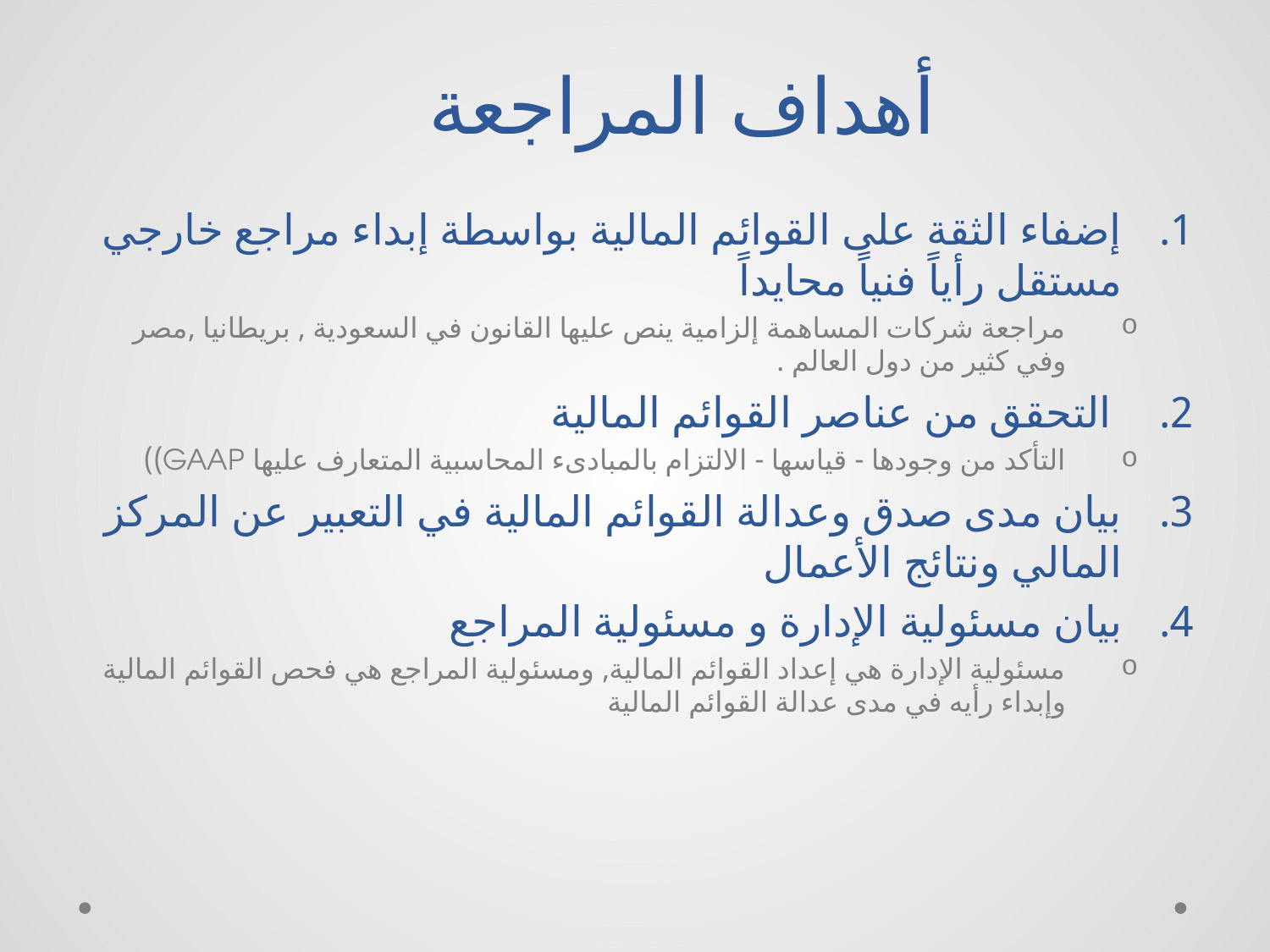

# أهداف المراجعة
إضفاء الثقة على القوائم المالية بواسطة إبداء مراجع خارجي مستقل رأياً فنياً محايداً
مراجعة شركات المساهمة إلزامية ينص عليها القانون في السعودية , بريطانيا ,مصر وفي كثير من دول العالم .
 التحقق من عناصر القوائم المالية
التأكد من وجودها - قياسها - الالتزام بالمبادىء المحاسبية المتعارف عليها GAAP))
بيان مدى صدق وعدالة القوائم المالية في التعبير عن المركز المالي ونتائج الأعمال
بيان مسئولية الإدارة و مسئولية المراجع
مسئولية الإدارة هي إعداد القوائم المالية, ومسئولية المراجع هي فحص القوائم المالية وإبداء رأيه في مدى عدالة القوائم المالية